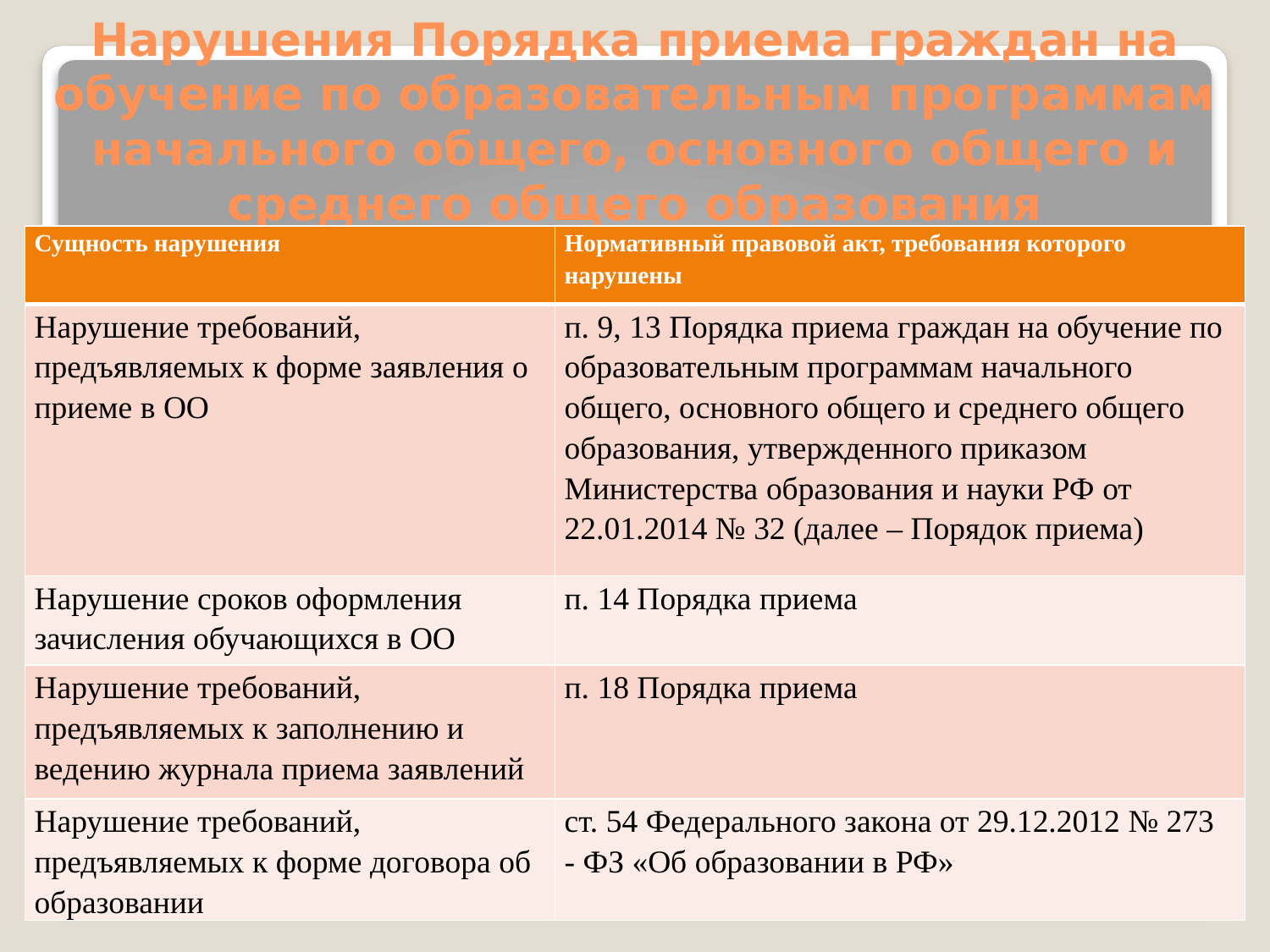

# Нарушения Порядка приема граждан на обучение по образовательным программам начального общего, основного общего и среднего общего образования
| Сущность нарушения | Нормативный правовой акт, требования которого нарушены |
| --- | --- |
| Нарушение требований, предъявляемых к форме заявления о приеме в ОО | п. 9, 13 Порядка приема граждан на обучение по образовательным программам начального общего, основного общего и среднего общего образования, утвержденного приказом Министерства образования и науки РФ от 22.01.2014 № 32 (далее – Порядок приема) |
| Нарушение сроков оформления зачисления обучающихся в ОО | п. 14 Порядка приема |
| Нарушение требований, предъявляемых к заполнению и ведению журнала приема заявлений | п. 18 Порядка приема |
| Нарушение требований, предъявляемых к форме договора об образовании | ст. 54 Федерального закона от 29.12.2012 № 273 - ФЗ «Об образовании в РФ» |